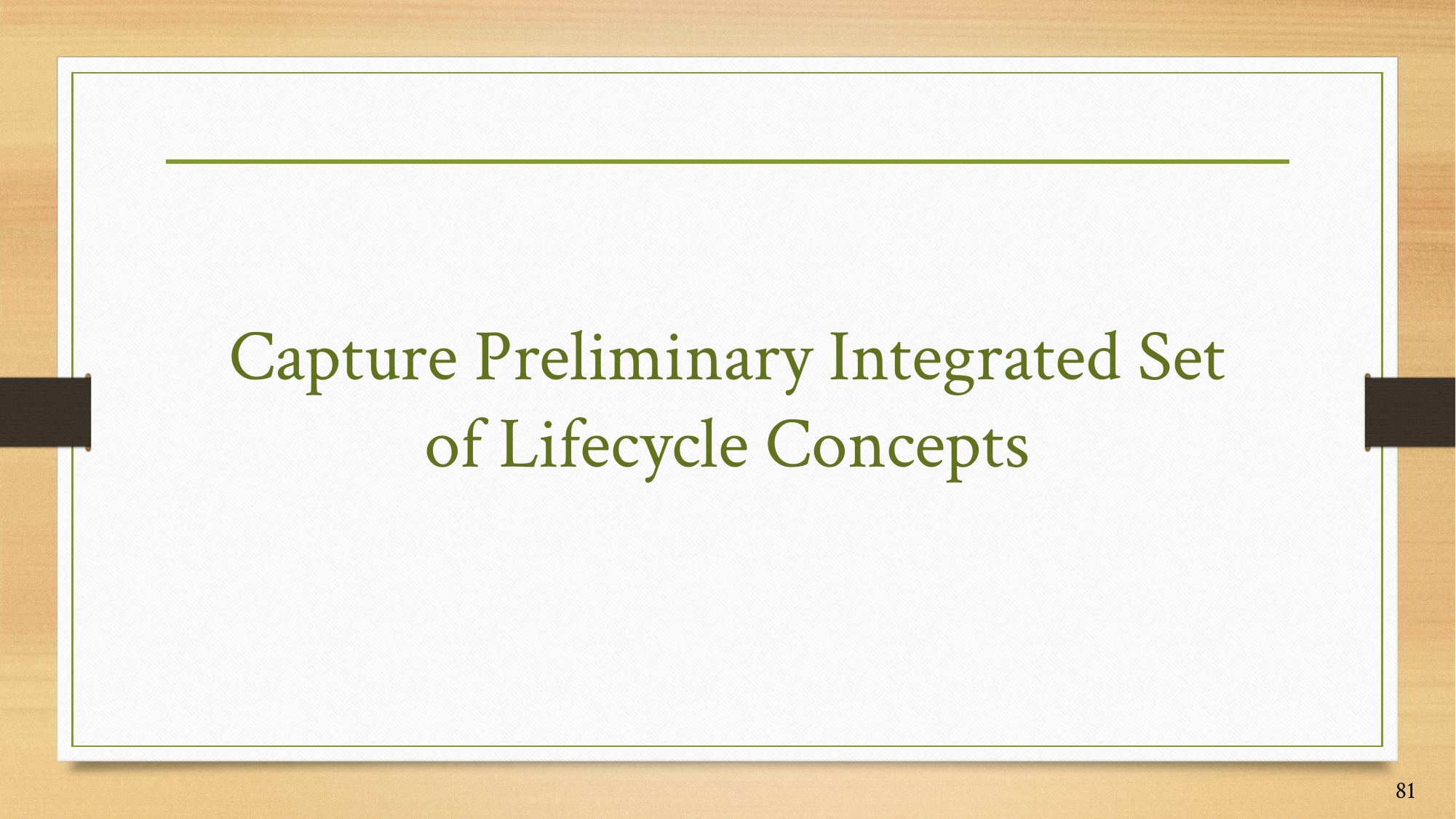

Capture Preliminary Integrated Set of Lifecycle Concepts
81